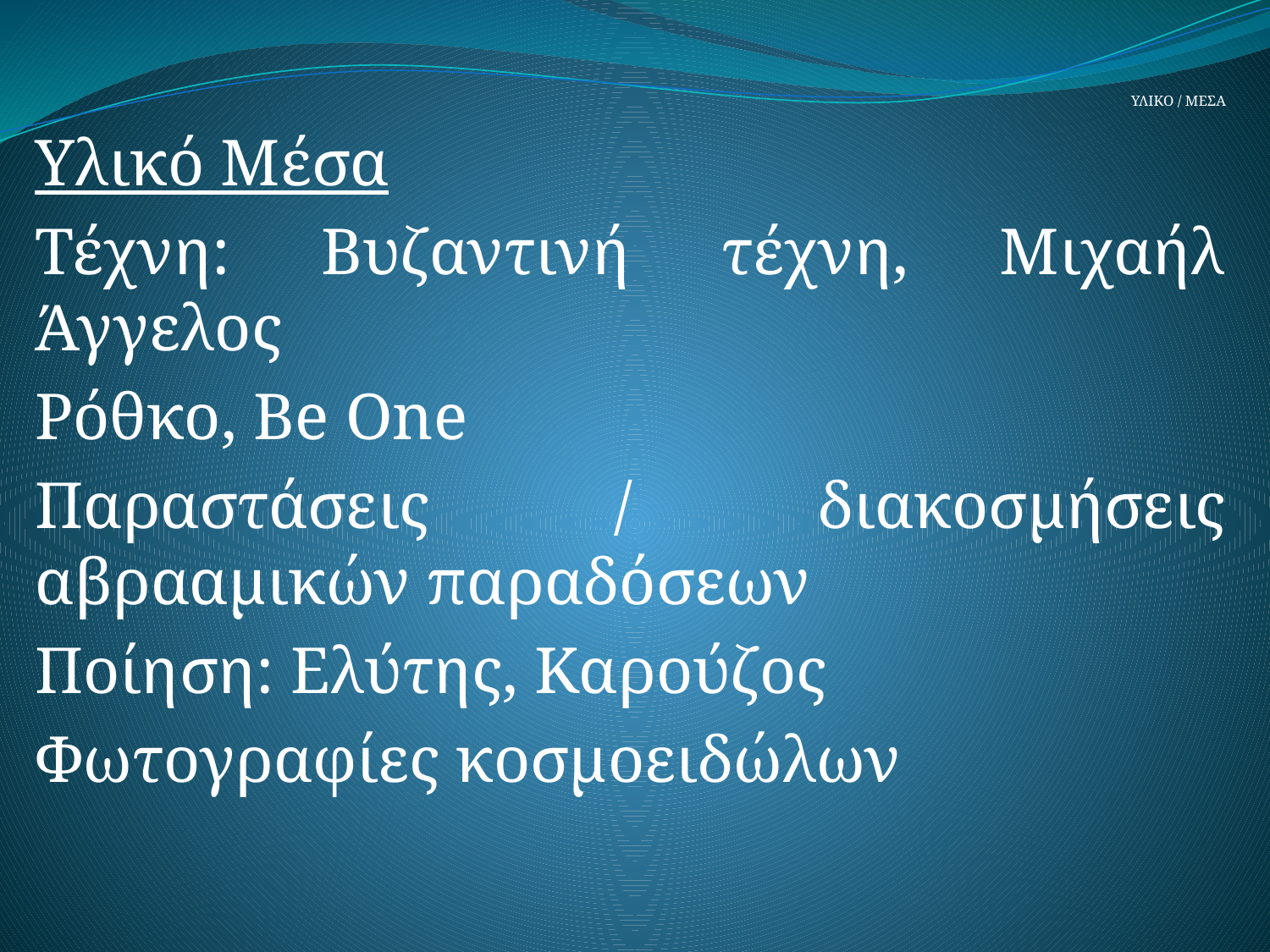

ΥΛΙΚΟ / ΜΕΣΑ
Υλικό Μέσα
Τέχνη: Βυζαντινή τέχνη, Μιχαήλ Άγγελος
Ρόθκο, Be One
Παραστάσεις / διακοσμήσεις αβρααμικών παραδόσεων
Ποίηση: Ελύτης, Καρούζος
Φωτογραφίες κοσμοειδώλων